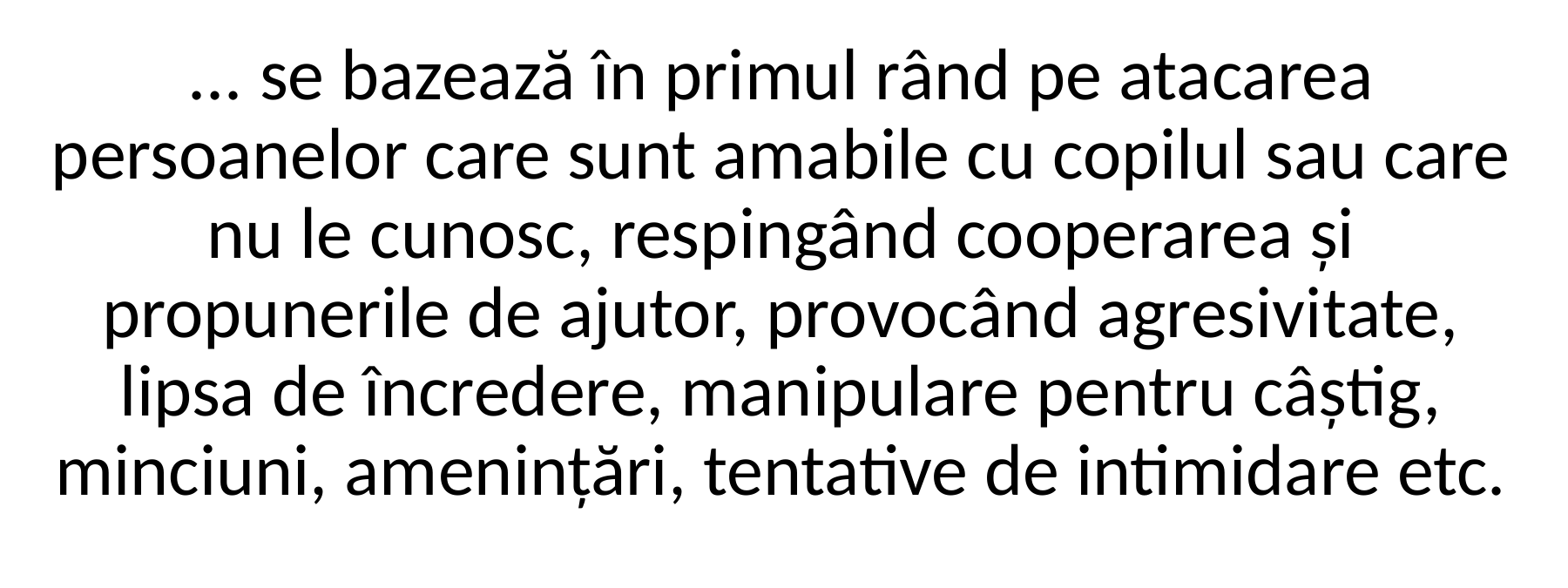

... se bazează în primul rând pe atacarea persoanelor care sunt amabile cu copilul sau care nu le cunosc, respingând cooperarea și propunerile de ajutor, provocând agresivitate, lipsa de încredere, manipulare pentru câștig, minciuni, amenințări, tentative de intimidare etc.